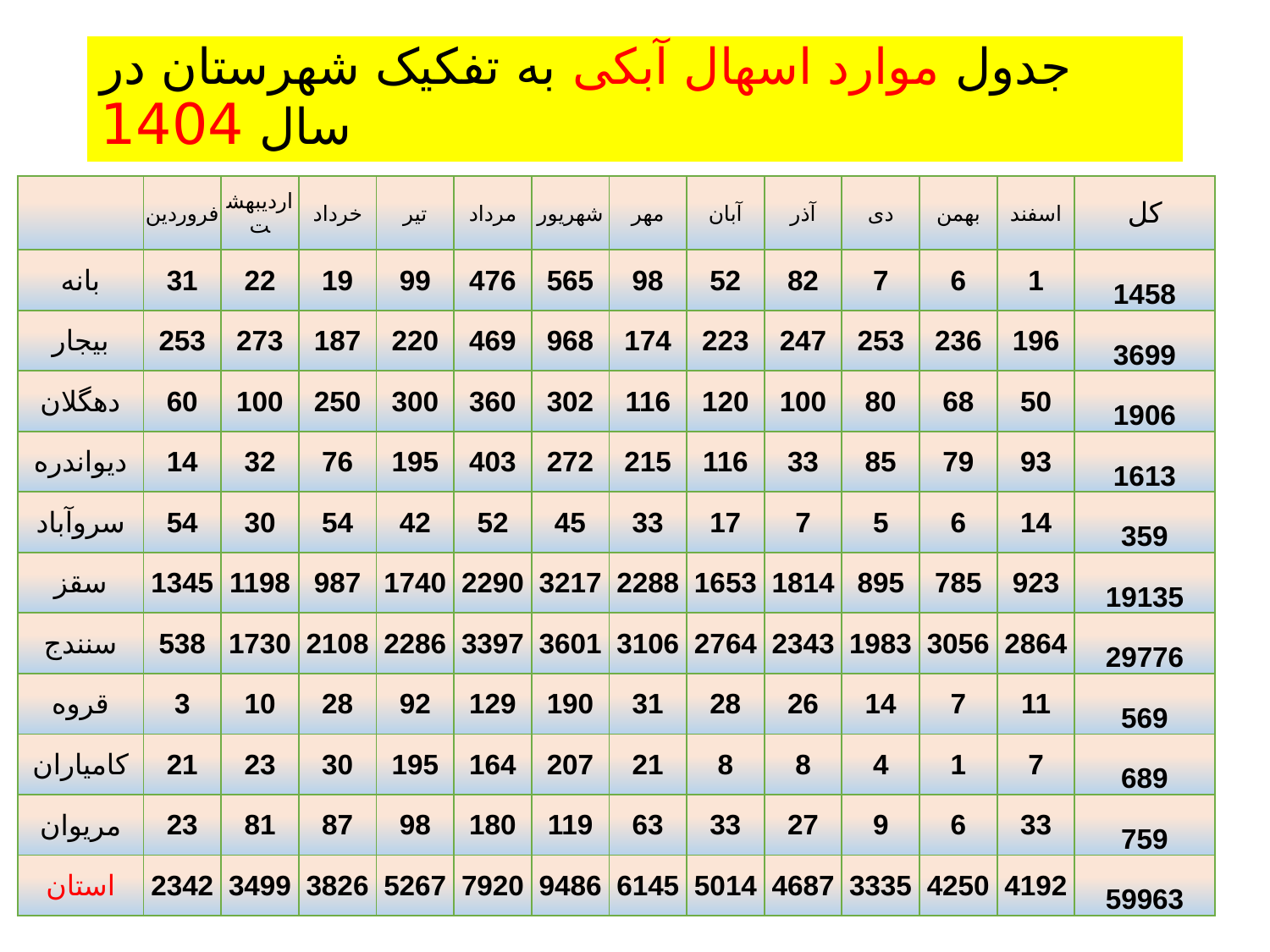

# جدول موارد اسهال آبکی به تفکیک شهرستان در سال 1404
|  | فروردین | اردیبهشت | خرداد | تیر | مرداد | شهریور | مهر | آبان | آذر | دی | بهمن | اسفند | کل |
| --- | --- | --- | --- | --- | --- | --- | --- | --- | --- | --- | --- | --- | --- |
| بانه | 31 | 22 | 19 | 99 | 476 | 565 | 98 | 52 | 82 | 7 | 6 | 1 | 1458 |
| بیجار | 253 | 273 | 187 | 220 | 469 | 968 | 174 | 223 | 247 | 253 | 236 | 196 | 3699 |
| دهگلان | 60 | 100 | 250 | 300 | 360 | 302 | 116 | 120 | 100 | 80 | 68 | 50 | 1906 |
| دیواندره | 14 | 32 | 76 | 195 | 403 | 272 | 215 | 116 | 33 | 85 | 79 | 93 | 1613 |
| سروآباد | 54 | 30 | 54 | 42 | 52 | 45 | 33 | 17 | 7 | 5 | 6 | 14 | 359 |
| سقز | 1345 | 1198 | 987 | 1740 | 2290 | 3217 | 2288 | 1653 | 1814 | 895 | 785 | 923 | 19135 |
| سنندج | 538 | 1730 | 2108 | 2286 | 3397 | 3601 | 3106 | 2764 | 2343 | 1983 | 3056 | 2864 | 29776 |
| قروه | 3 | 10 | 28 | 92 | 129 | 190 | 31 | 28 | 26 | 14 | 7 | 11 | 569 |
| كامیاران | 21 | 23 | 30 | 195 | 164 | 207 | 21 | 8 | 8 | 4 | 1 | 7 | 689 |
| مریوان | 23 | 81 | 87 | 98 | 180 | 119 | 63 | 33 | 27 | 9 | 6 | 33 | 759 |
| استان | 2342 | 3499 | 3826 | 5267 | 7920 | 9486 | 6145 | 5014 | 4687 | 3335 | 4250 | 4192 | 59963 |